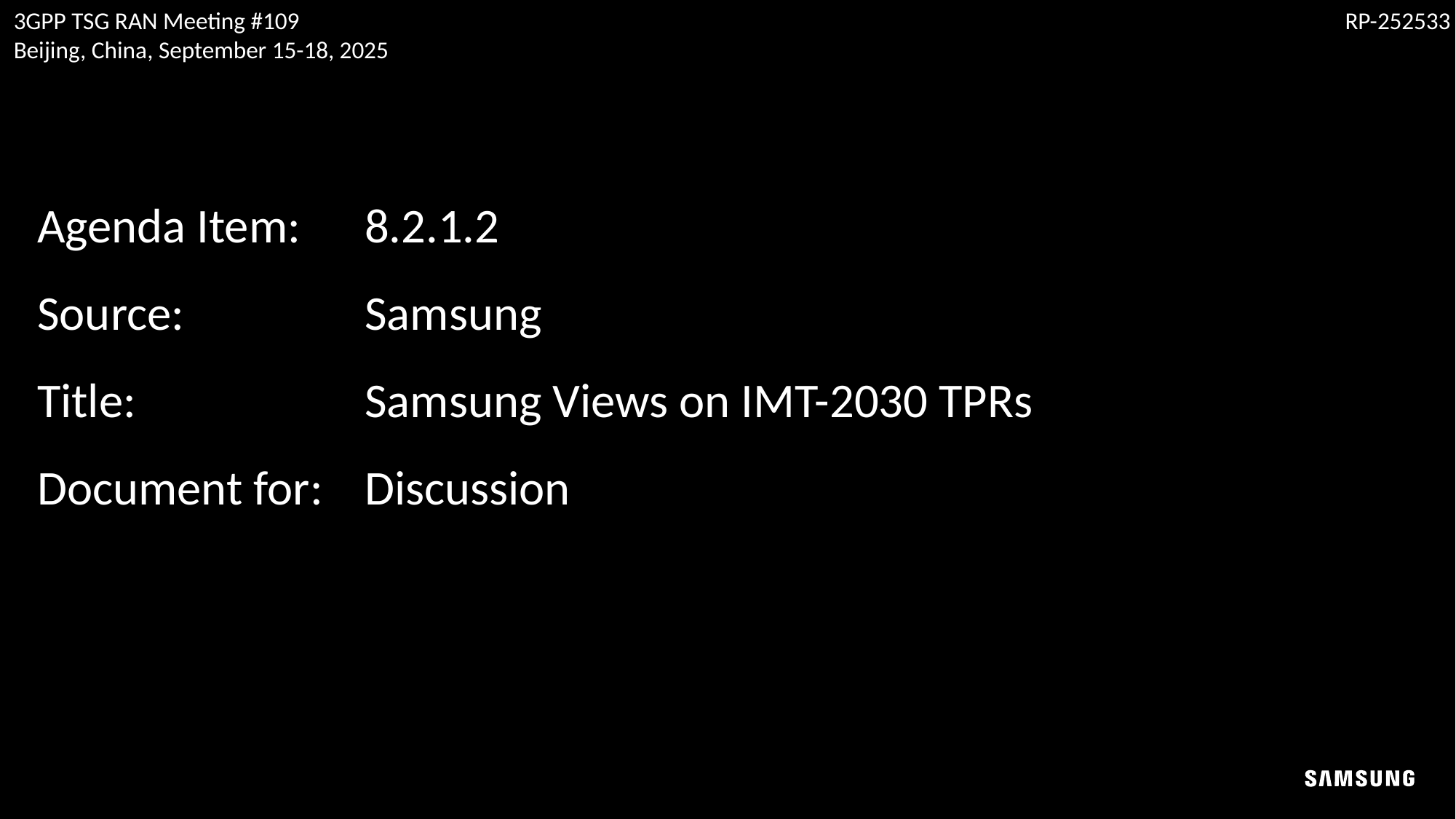

3GPP TSG RAN Meeting #109
Beijing, China, September 15-18, 2025
RP-252533
Agenda Item:	8.2.1.2
Source:		Samsung
Title: 		Samsung Views on IMT-2030 TPRs
Document for: 	Discussion